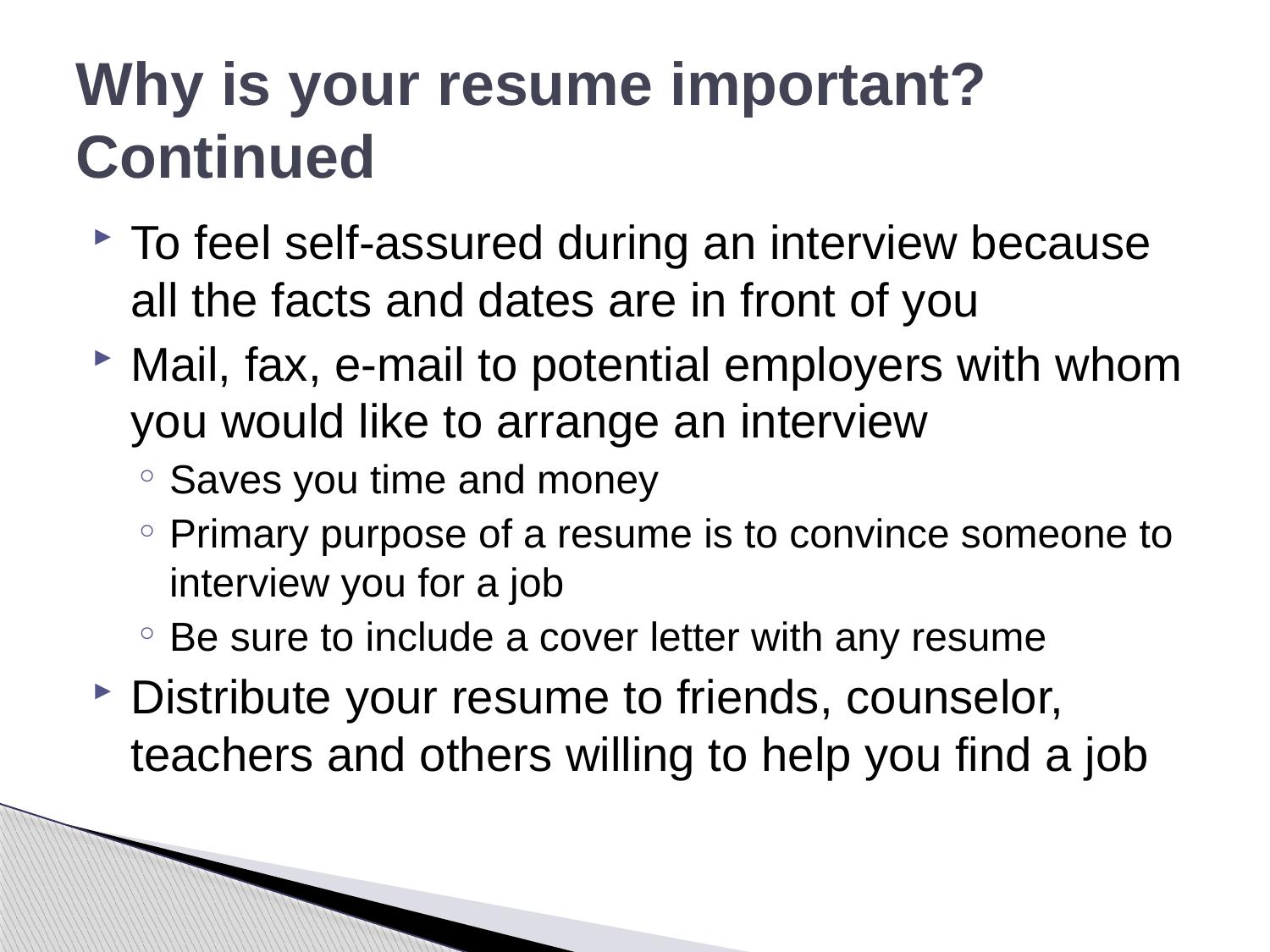

# Why is your resume important? Continued
To feel self-assured during an interview because all the facts and dates are in front of you
Mail, fax, e-mail to potential employers with whom you would like to arrange an interview
Saves you time and money
Primary purpose of a resume is to convince someone to interview you for a job
Be sure to include a cover letter with any resume
Distribute your resume to friends, counselor, teachers and others willing to help you find a job